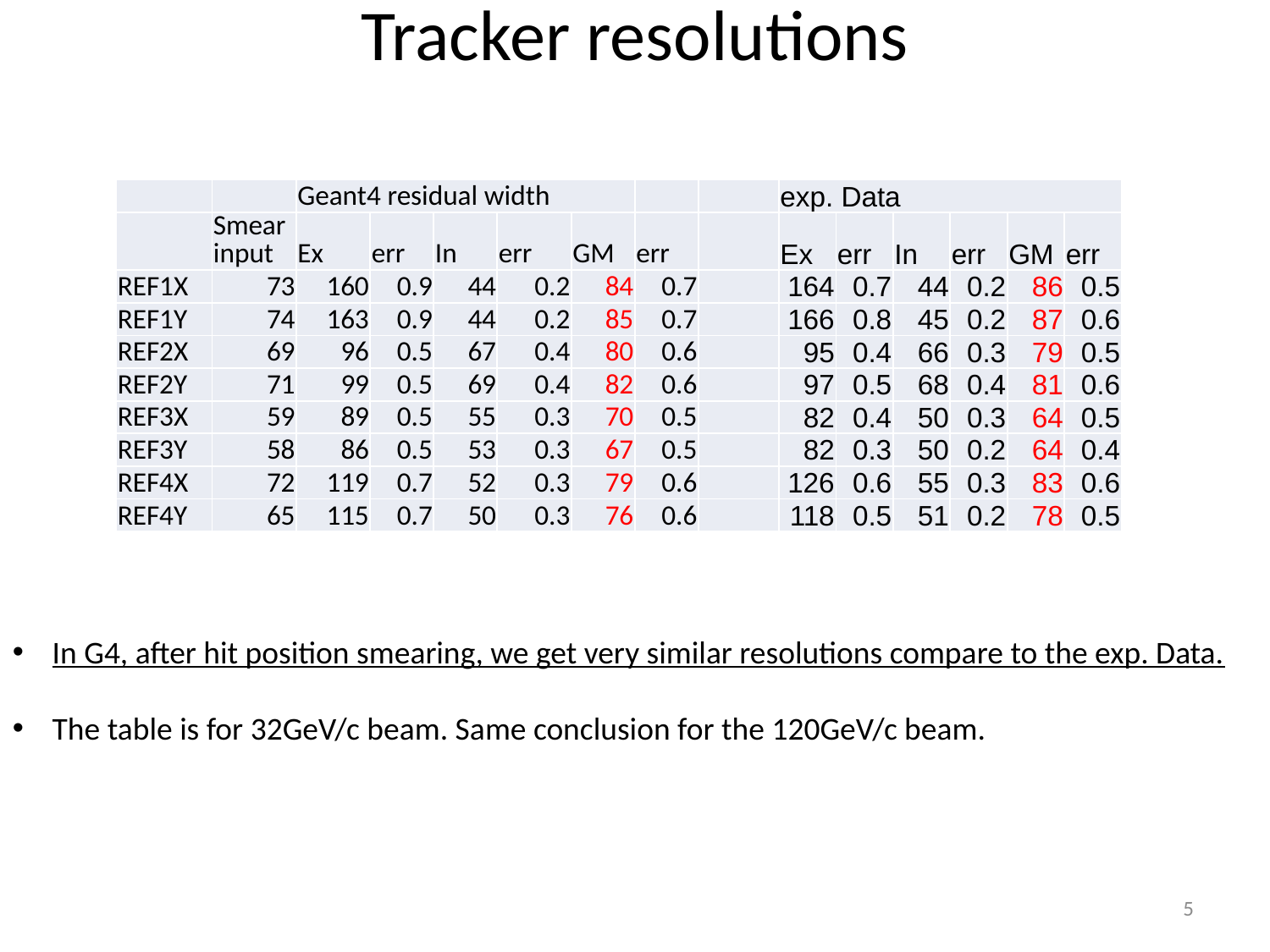

# Tracker resolutions
|  |  | Geant4 residual width |  |  |  |  |  |  | exp. Data |  |  |  |  |  |
| --- | --- | --- | --- | --- | --- | --- | --- | --- | --- | --- | --- | --- | --- | --- |
|  | Smear input | Ex | err | In | err | GM | err |  | Ex | err | In | err | GM | err |
| REF1X | 73 | 160 | 0.9 | 44 | 0.2 | 84 | 0.7 |  | 164 | 0.7 | 44 | 0.2 | 86 | 0.5 |
| REF1Y | 74 | 163 | 0.9 | 44 | 0.2 | 85 | 0.7 |  | 166 | 0.8 | 45 | 0.2 | 87 | 0.6 |
| REF2X | 69 | 96 | 0.5 | 67 | 0.4 | 80 | 0.6 |  | 95 | 0.4 | 66 | 0.3 | 79 | 0.5 |
| REF2Y | 71 | 99 | 0.5 | 69 | 0.4 | 82 | 0.6 |  | 97 | 0.5 | 68 | 0.4 | 81 | 0.6 |
| REF3X | 59 | 89 | 0.5 | 55 | 0.3 | 70 | 0.5 |  | 82 | 0.4 | 50 | 0.3 | 64 | 0.5 |
| REF3Y | 58 | 86 | 0.5 | 53 | 0.3 | 67 | 0.5 |  | 82 | 0.3 | 50 | 0.2 | 64 | 0.4 |
| REF4X | 72 | 119 | 0.7 | 52 | 0.3 | 79 | 0.6 |  | 126 | 0.6 | 55 | 0.3 | 83 | 0.6 |
| REF4Y | 65 | 115 | 0.7 | 50 | 0.3 | 76 | 0.6 |  | 118 | 0.5 | 51 | 0.2 | 78 | 0.5 |
In G4, after hit position smearing, we get very similar resolutions compare to the exp. Data.

The table is for 32GeV/c beam. Same conclusion for the 120GeV/c beam.
5